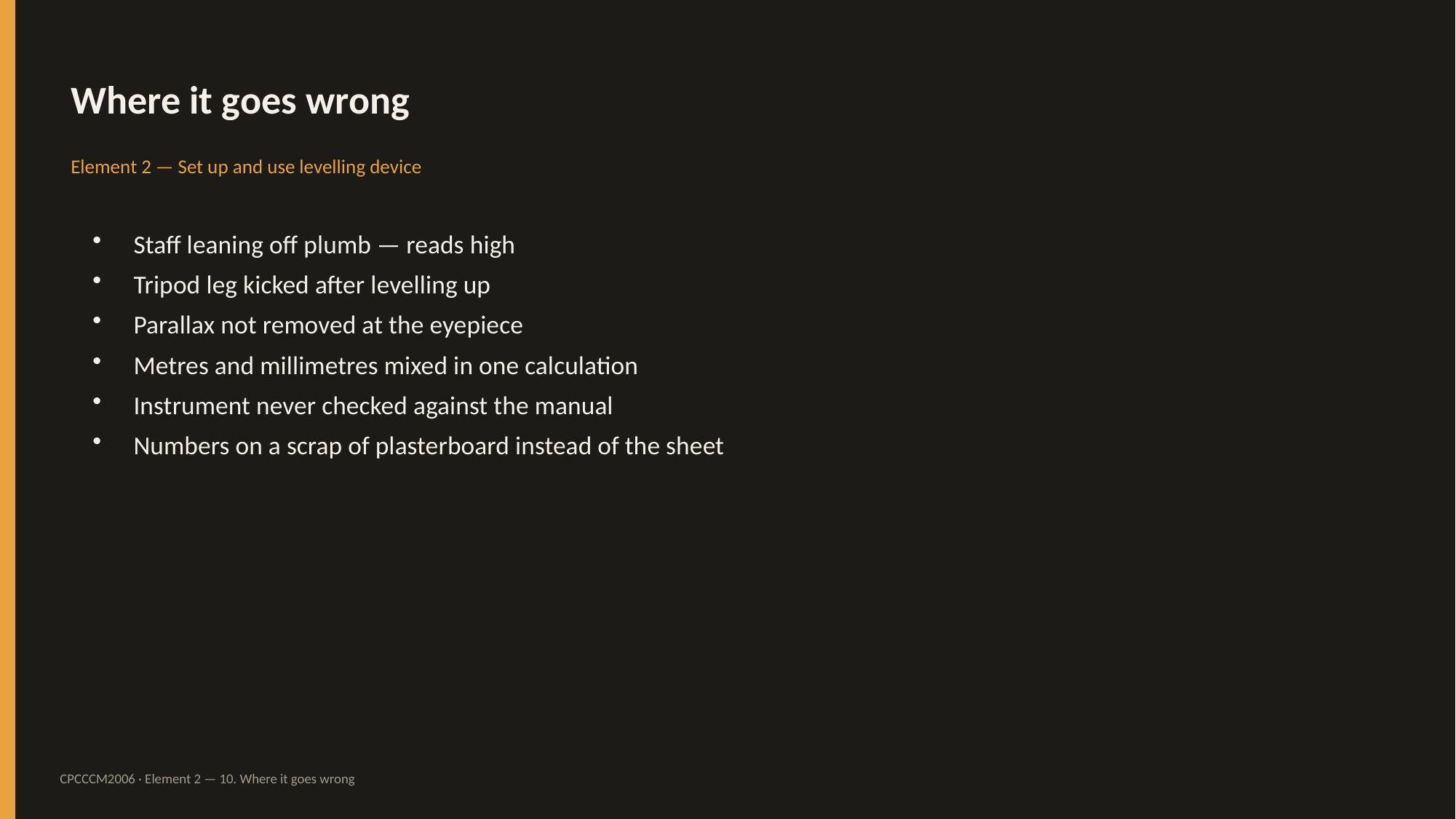

Where it goes wrong
Element 2 — Set up and use levelling device
Staff leaning off plumb — reads high
Tripod leg kicked after levelling up
Parallax not removed at the eyepiece
Metres and millimetres mixed in one calculation
Instrument never checked against the manual
Numbers on a scrap of plasterboard instead of the sheet
CPCCCM2006 · Element 2 — 10. Where it goes wrong